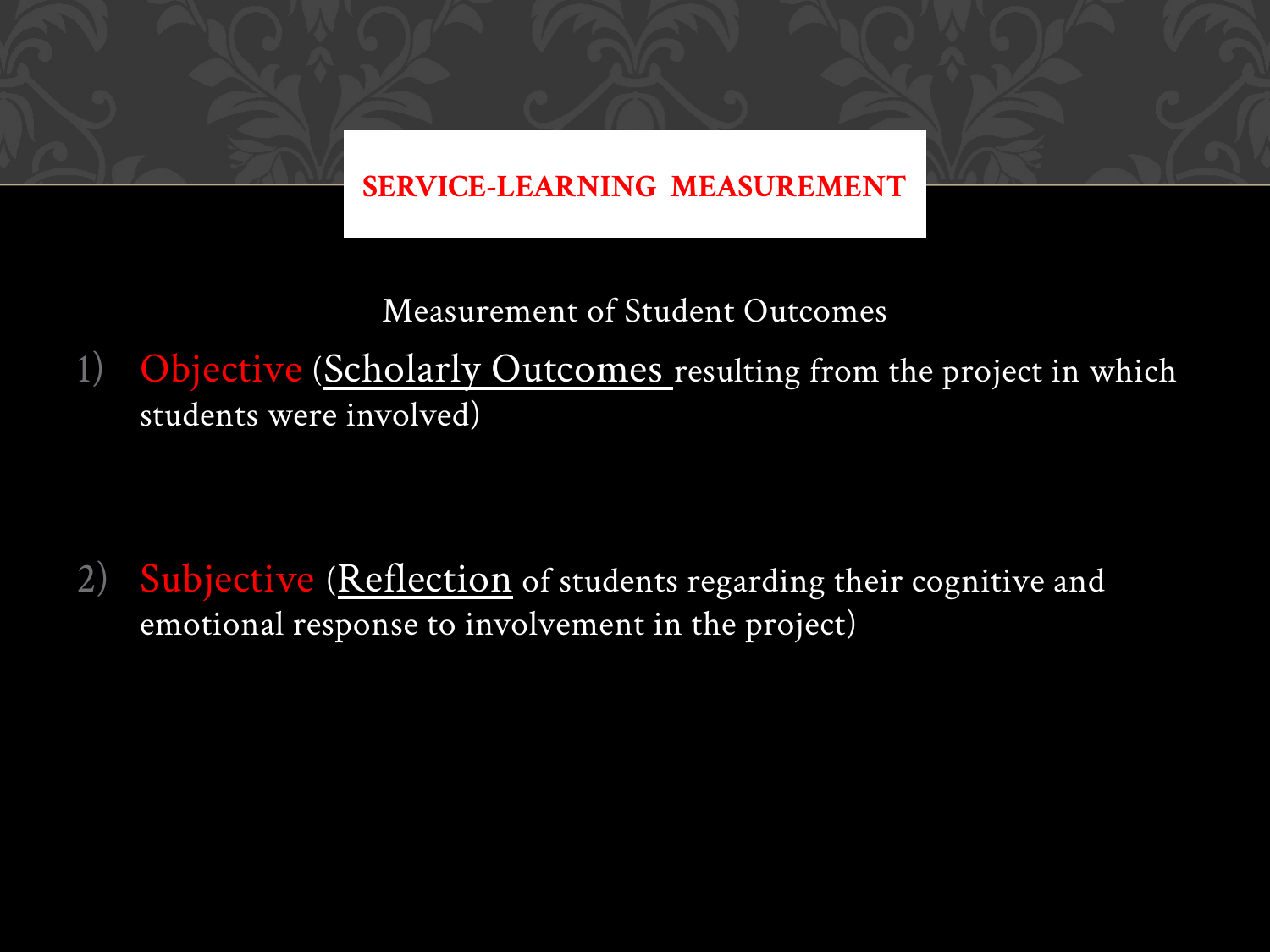

# Service-learning  measurement
Measurement of Student Outcomes
Objective (Scholarly Outcomes resulting from the project in which students were involved)

Subjective (Reflection of students regarding their cognitive and emotional response to involvement in the project)